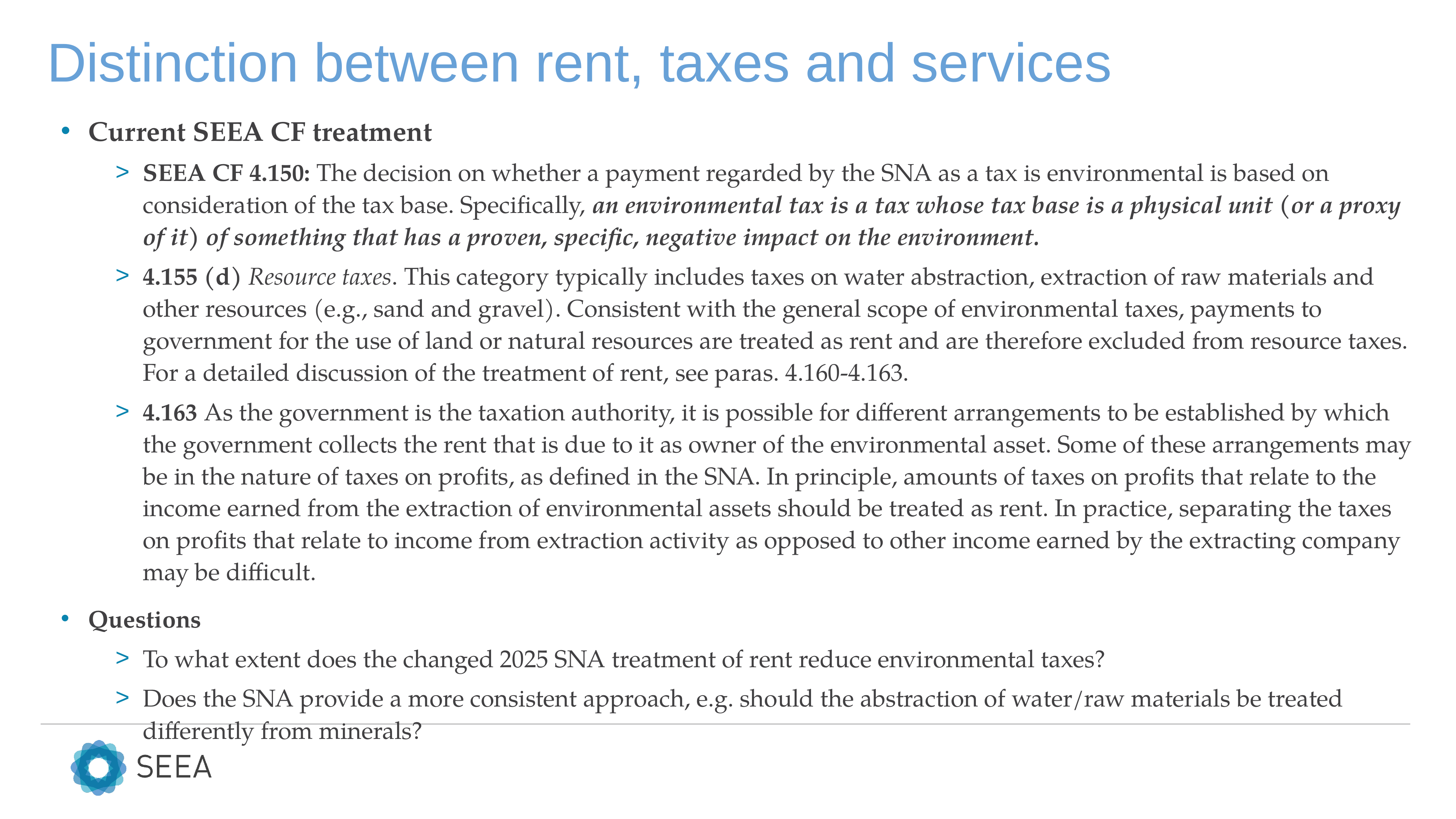

# Distinction between rent, taxes and services
Current SEEA CF treatment
SEEA CF 4.150: The decision on whether a payment regarded by the SNA as a tax is environmental is based on consideration of the tax base. Specifically, an environmental tax is a tax whose tax base is a physical unit (or a proxy of it) of something that has a proven, specific, negative impact on the environment.
4.155 (d) Resource taxes. This category typically includes taxes on water abstraction, extraction of raw materials and other resources (e.g., sand and gravel). Consistent with the general scope of environmental taxes, payments to government for the use of land or natural resources are treated as rent and are therefore excluded from resource taxes. For a detailed discussion of the treatment of rent, see paras. 4.160-4.163.
4.163 As the government is the taxation authority, it is possible for different arrangements to be established by which the government collects the rent that is due to it as owner of the environmental asset. Some of these arrangements may be in the nature of taxes on profits, as defined in the SNA. In principle, amounts of taxes on profits that relate to the income earned from the extraction of environmental assets should be treated as rent. In practice, separating the taxes on profits that relate to income from extraction activity as opposed to other income earned by the extracting company may be difficult.
Questions
To what extent does the changed 2025 SNA treatment of rent reduce environmental taxes?
Does the SNA provide a more consistent approach, e.g. should the abstraction of water/raw materials be treated differently from minerals?